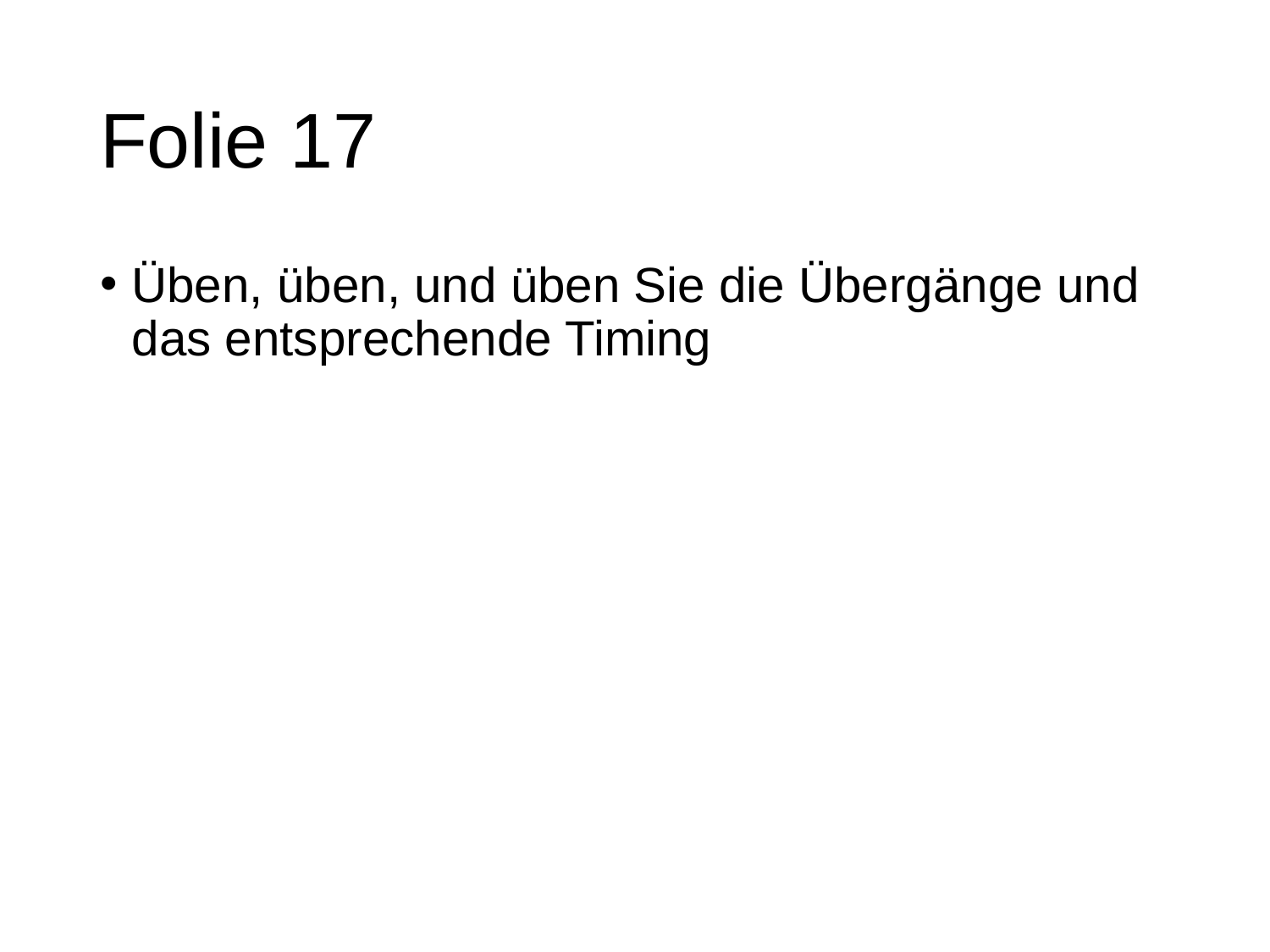

# Folie 17
Üben, üben, und üben Sie die Übergänge und das entsprechende Timing